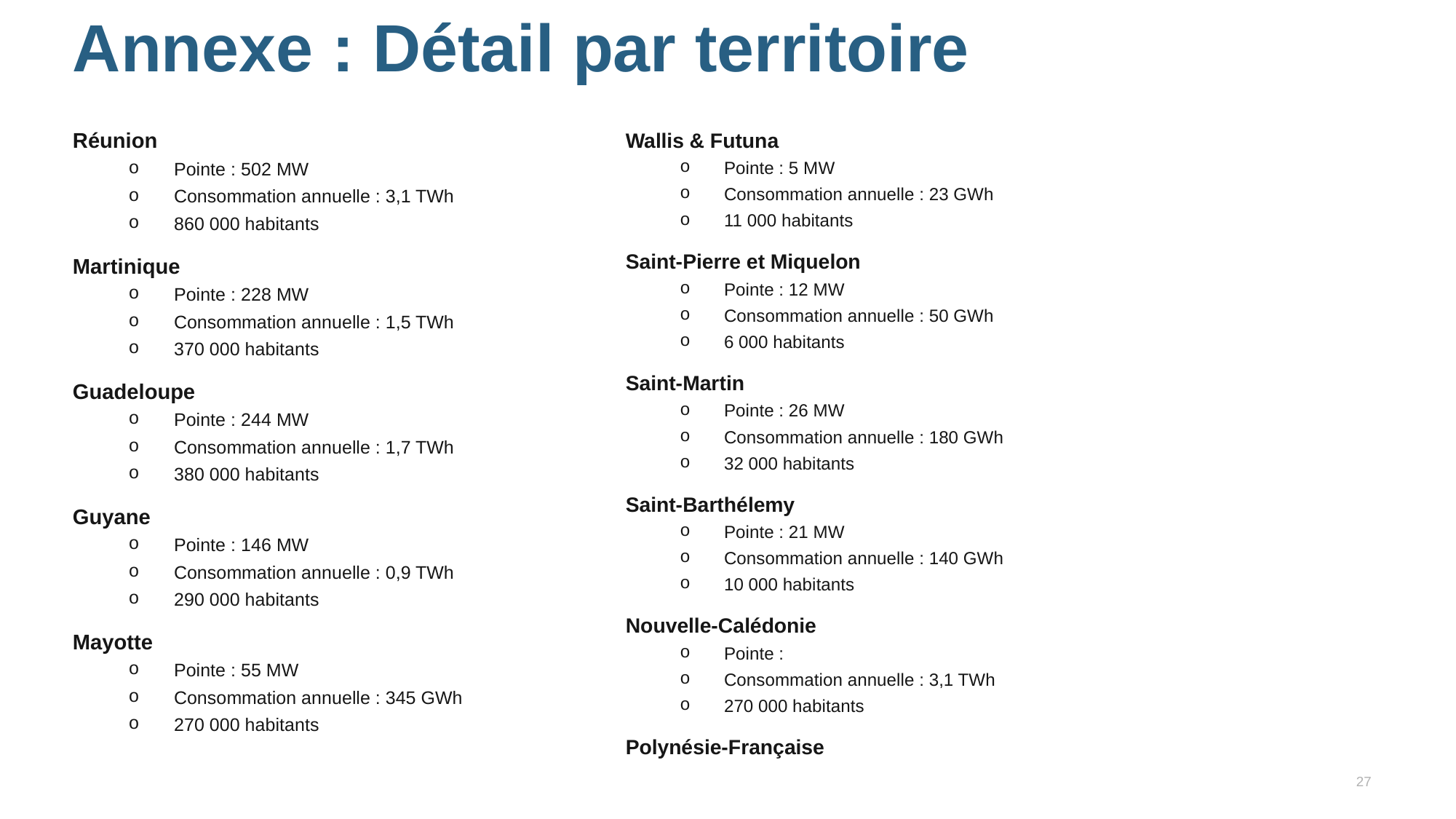

# Annexe : Détail par territoire
Réunion
Pointe : 502 MW
Consommation annuelle : 3,1 TWh
860 000 habitants
Martinique
Pointe : 228 MW
Consommation annuelle : 1,5 TWh
370 000 habitants
Guadeloupe
Pointe : 244 MW
Consommation annuelle : 1,7 TWh
380 000 habitants
Guyane
Pointe : 146 MW
Consommation annuelle : 0,9 TWh
290 000 habitants
Mayotte
Pointe : 55 MW
Consommation annuelle : 345 GWh
270 000 habitants

Wallis & Futuna
Pointe : 5 MW
Consommation annuelle : 23 GWh
11 000 habitants
Saint-Pierre et Miquelon
Pointe : 12 MW
Consommation annuelle : 50 GWh
6 000 habitants
Saint-Martin
Pointe : 26 MW
Consommation annuelle : 180 GWh
32 000 habitants
Saint-Barthélemy
Pointe : 21 MW
Consommation annuelle : 140 GWh
10 000 habitants
Nouvelle-Calédonie
Pointe :
Consommation annuelle : 3,1 TWh
270 000 habitants
Polynésie-Française

27